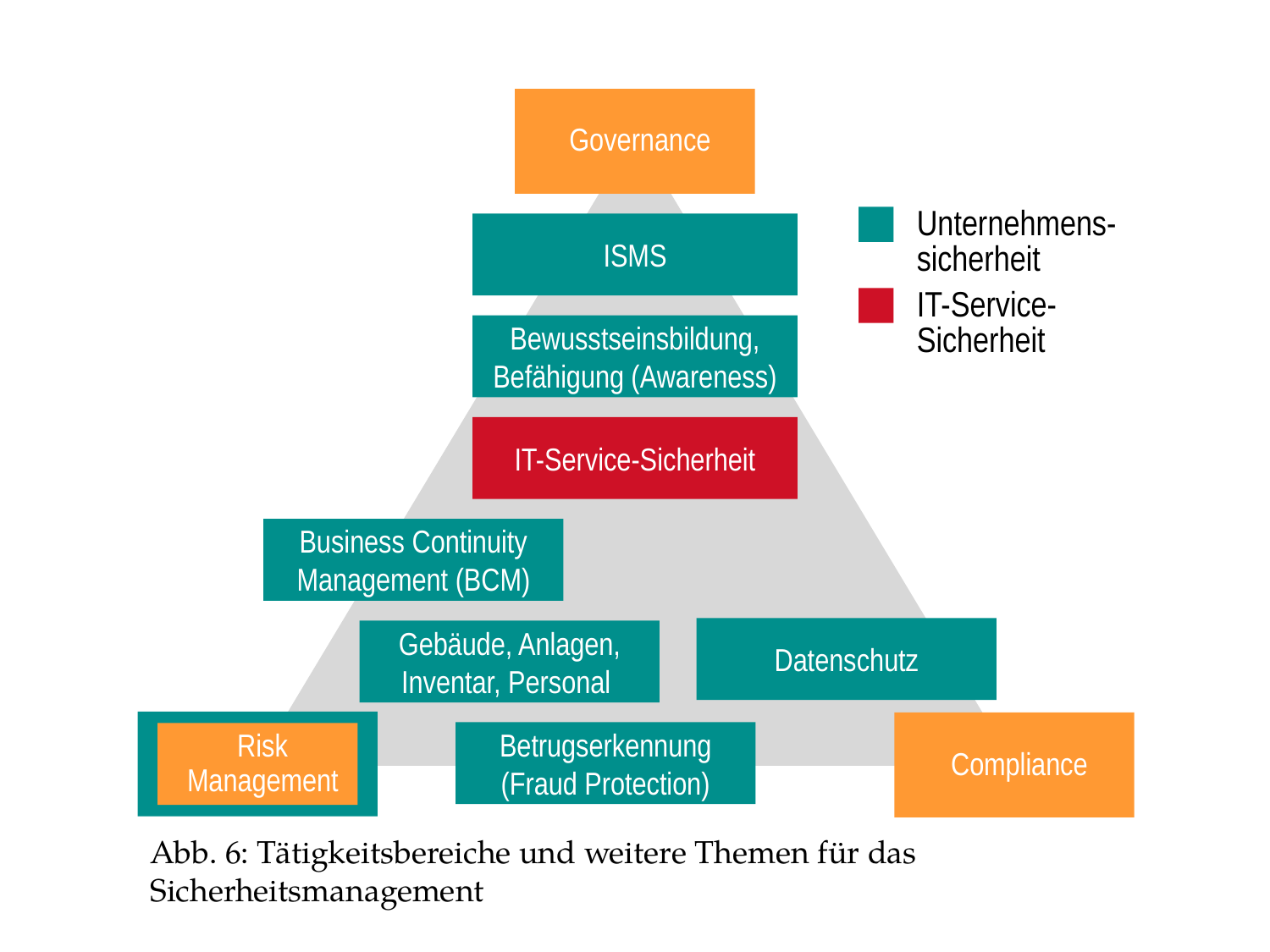

Governance

Unternehmens-sicherheit
ISMS

IT-Service-
Sicherheit
Bewusstseinsbildung, Befähigung (Awareness)
IT-Service-Sicherheit
Business Continuity Management (BCM)
Datenschutz
Gebäude, Anlagen, Inventar, Personal

Compliance
Betrugserkennung
(Fraud Protection)
Risk Management
Abb. 6: Tätigkeitsbereiche und weitere Themen für das Sicherheitsmanagement